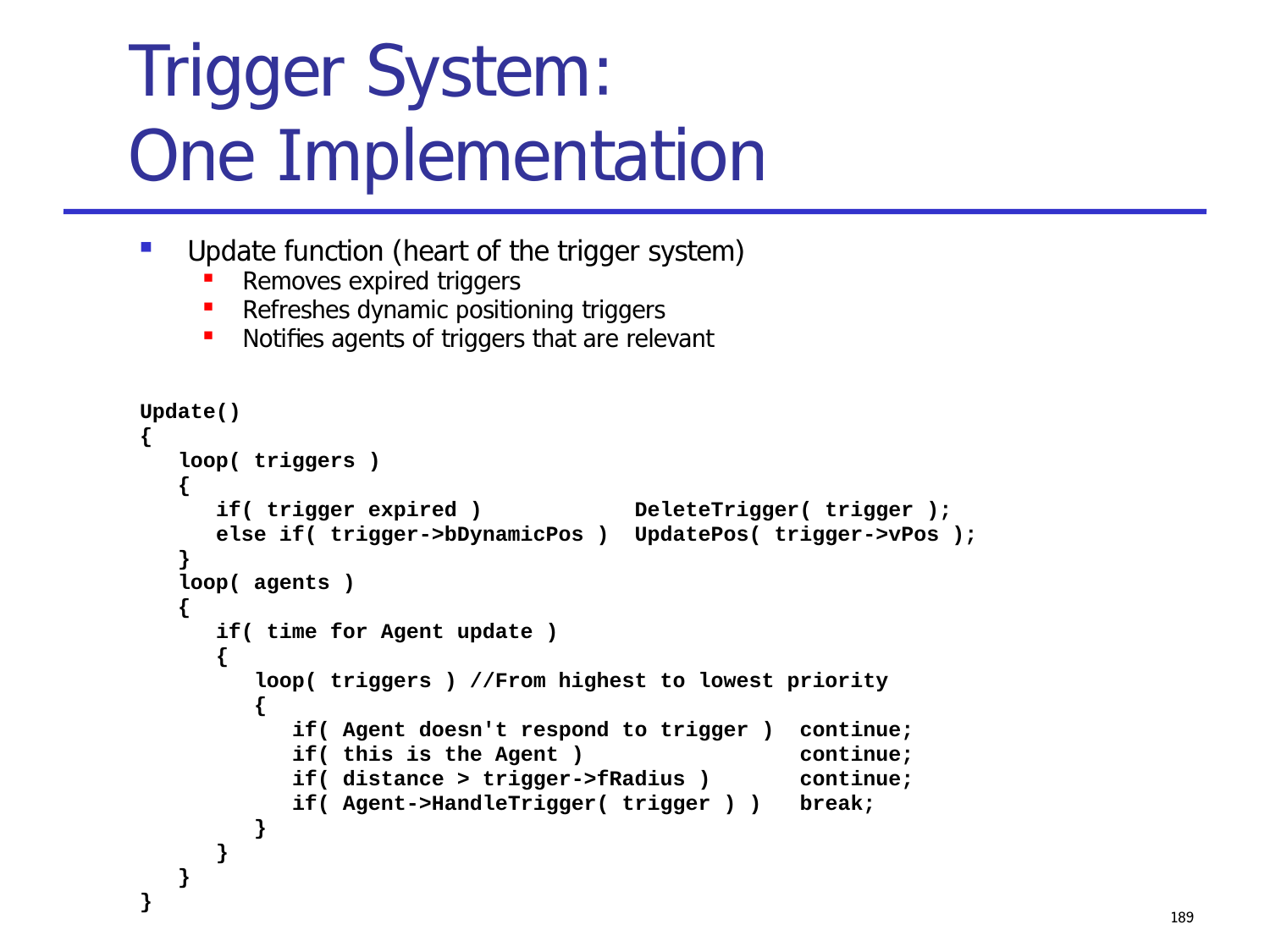

# Trigger System: One Implementation
Update function (heart of the trigger system)
Removes expired triggers
Refreshes dynamic positioning triggers
Notifies agents of triggers that are relevant

Update()
{
   loop( triggers )
   {
      if( trigger expired )            DeleteTrigger( trigger );
      else if( trigger->bDynamicPos )  UpdatePos( trigger->vPos );
   }
   loop( agents )
   {
      if( time for Agent update )
      {
         loop( triggers ) //From highest to lowest priority
         {
            if( Agent doesn't respond to trigger )  continue;
            if( this is the Agent )                 continue;
            if( distance > trigger->fRadius )       continue;
            if( Agent->HandleTrigger( trigger ) )   break;
         }
      }
   }
}
189